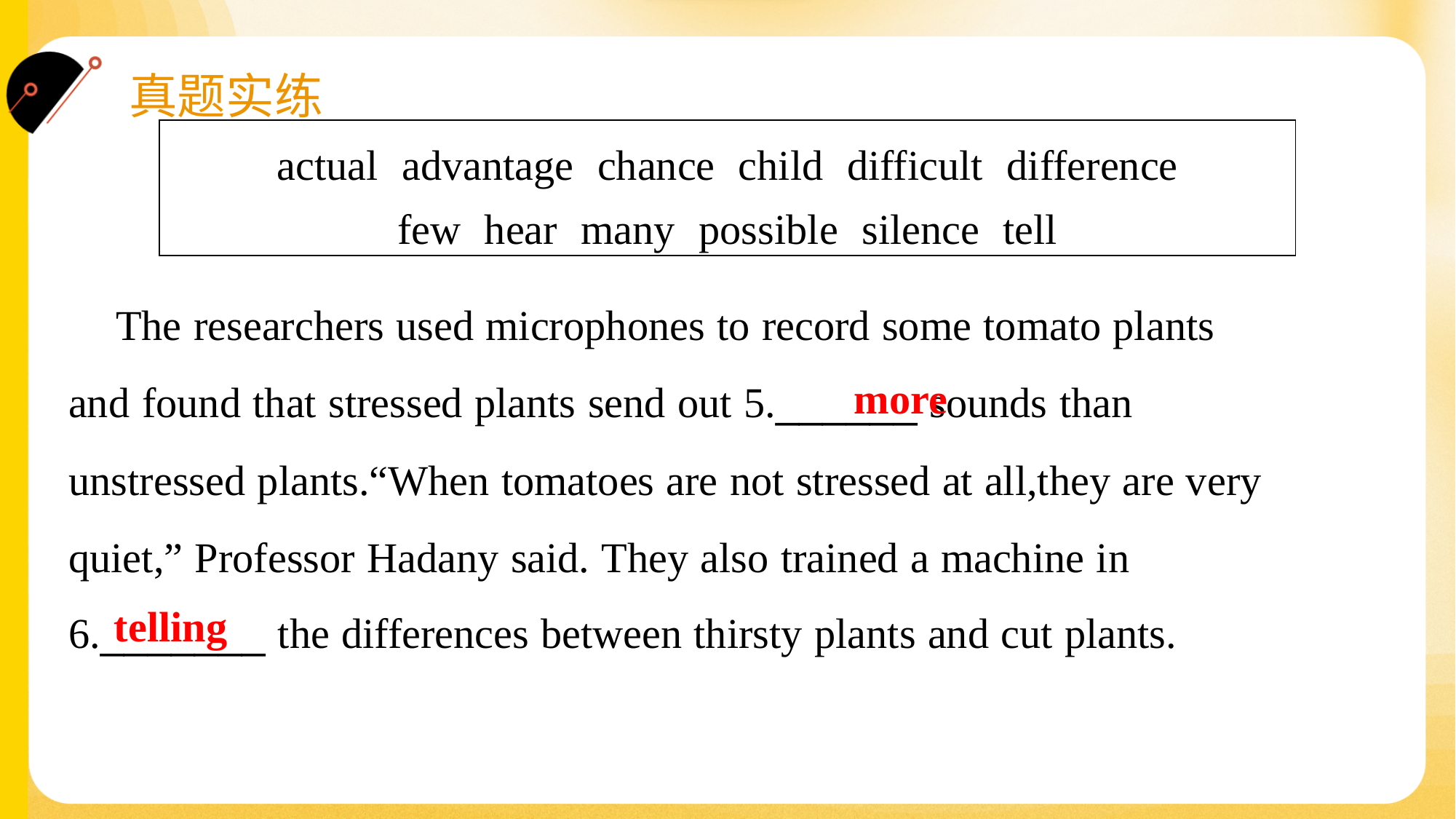

| actual advantage chance child difficult difference few hear many possible silence tell |
| --- |
    The researchers used microphones to record some tomato plants
and found that stressed plants send out 5.______ sounds than
unstressed plants.“When tomatoes are not stressed at all,they are very
quiet,” Professor Hadany said. They also trained a machine in
6._______ the differences between thirsty plants and cut plants.#1.4
more
telling